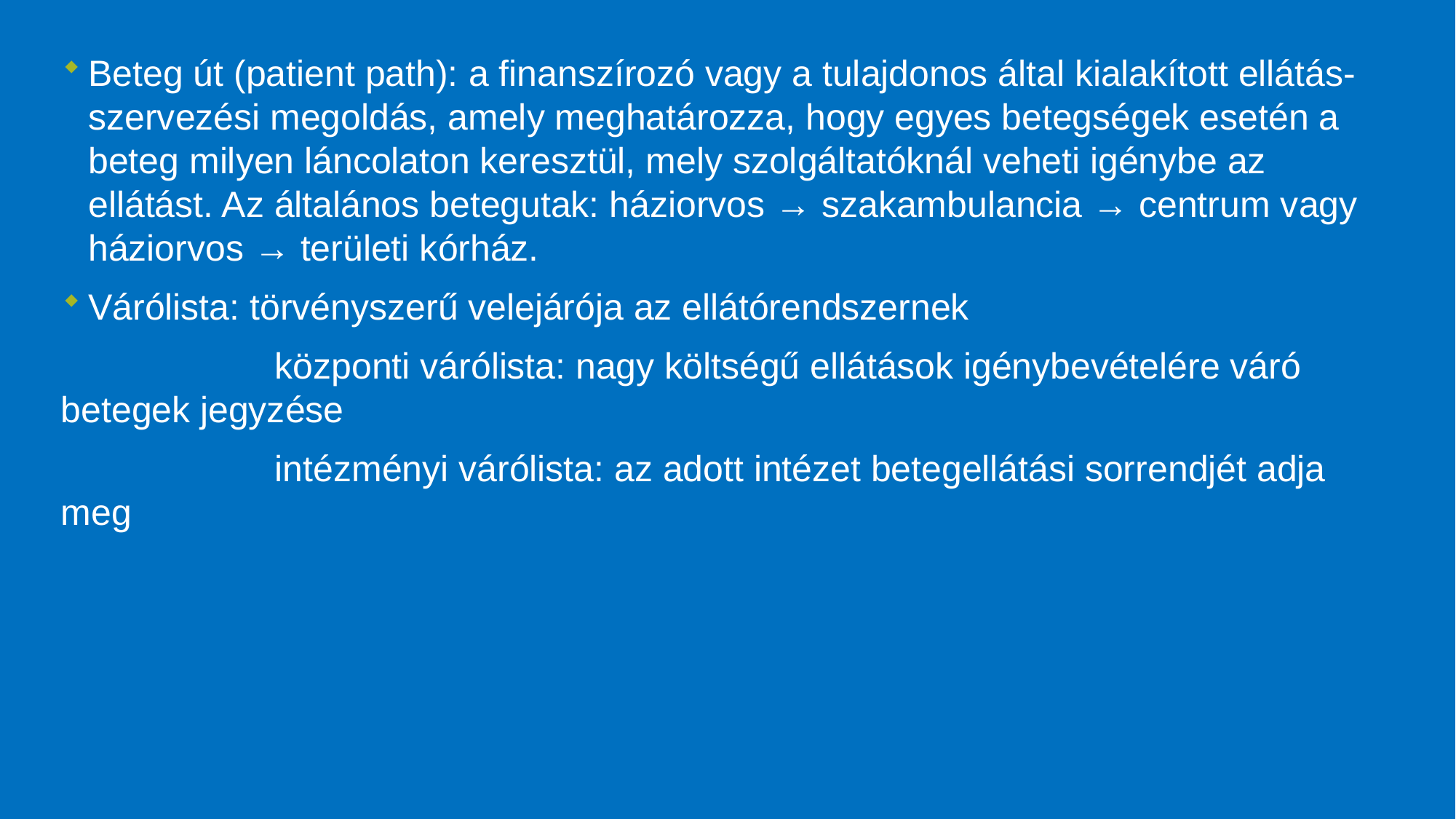

Beteg út (patient path): a finanszírozó vagy a tulajdonos által kialakított ellátás-szervezési megoldás, amely meghatározza, hogy egyes betegségek esetén a beteg milyen láncolaton keresztül, mely szolgáltatóknál veheti igénybe az ellátást. Az általános betegutak: háziorvos → szakambulancia → centrum vagy háziorvos → területi kórház.
Várólista: törvényszerű velejárója az ellátórendszernek
                     központi várólista: nagy költségű ellátások igénybevételére váró betegek jegyzése
                     intézményi várólista: az adott intézet betegellátási sorrendjét adja meg